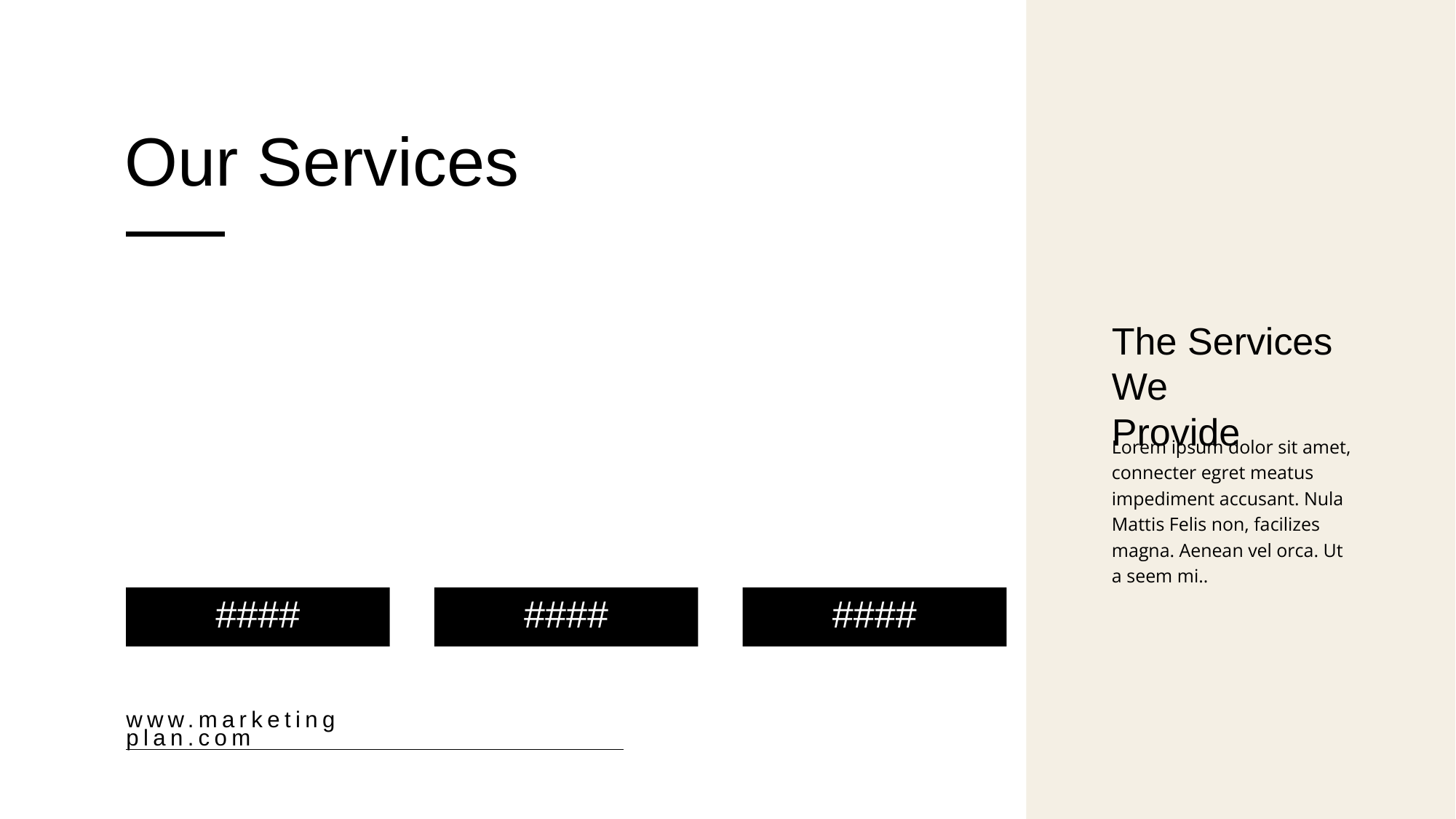

Our Services
The Services We
Provide

Lorem ipsum dolor sit amet, connecter egret meatus impediment accusant. Nula Mattis Felis non, facilizes magna. Aenean vel orca. Ut a seem mi..
####1
####2
####3

www.marketing plan.com